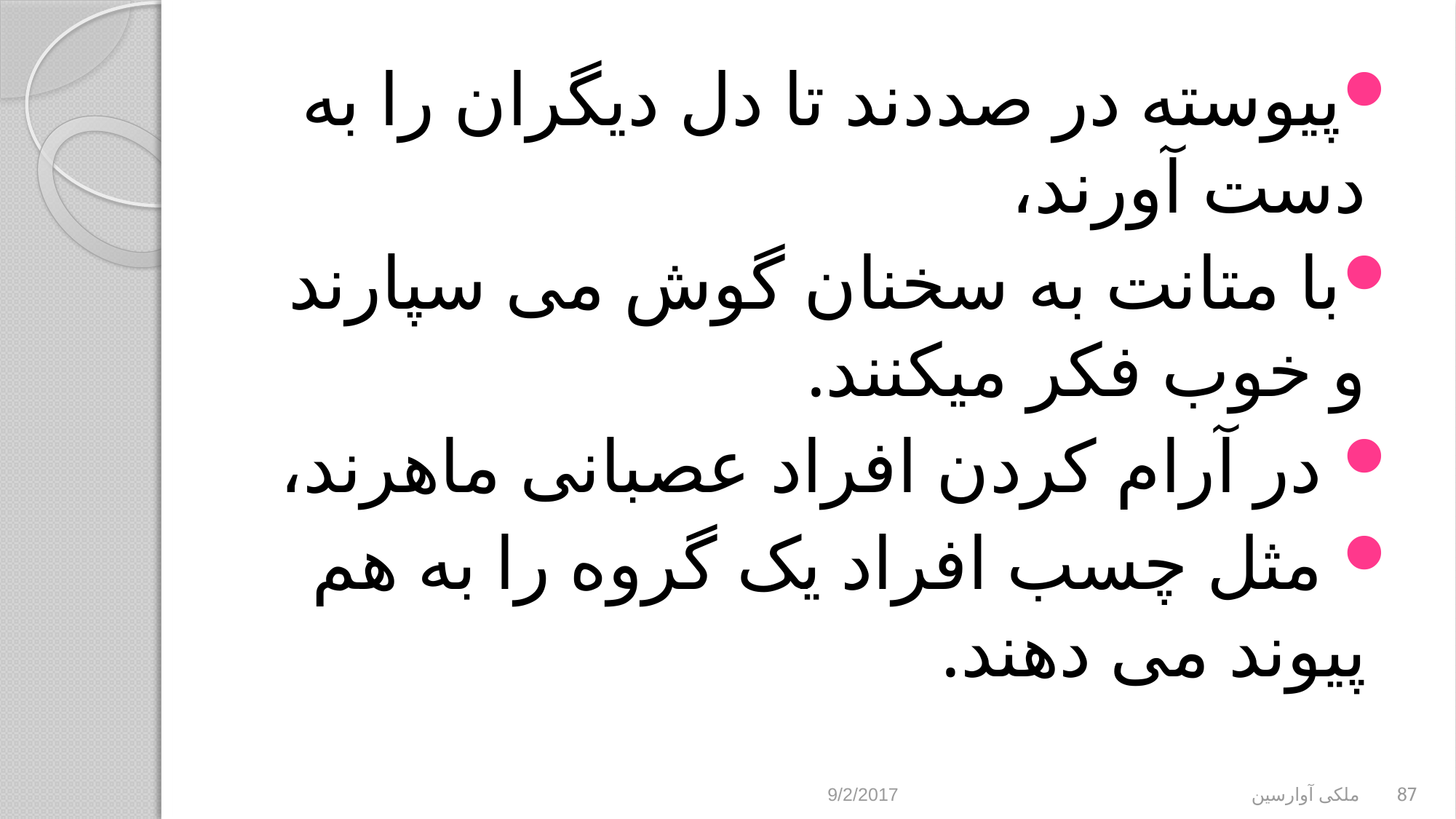

پیوسته در صددند تا دل دیگران را به دست آورند،
با متانت به سخنان گوش می سپارند و خوب فکر میکنند.
 در آرام کردن افراد عصبانی ماهرند،
 مثل چسب افراد یک گروه را به هم پیوند می دهند.

9/2/2017
ملکی آوارسین
87